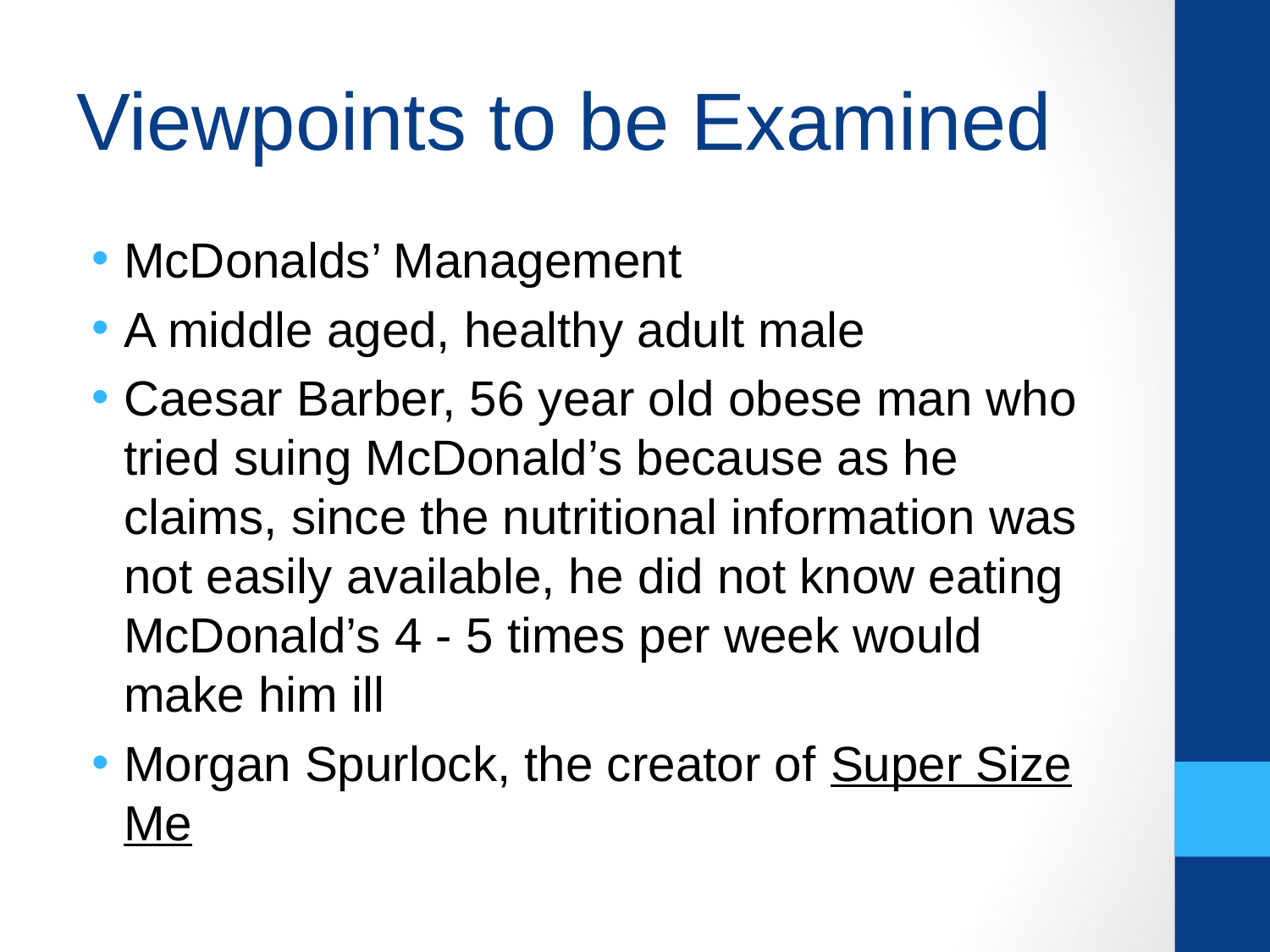

# Viewpoints to be Examined
McDonalds’ Management
A middle aged, healthy adult male
Caesar Barber, 56 year old obese man who tried suing McDonald’s because as he claims, since the nutritional information was not easily available, he did not know eating McDonald’s 4 - 5 times per week would make him ill
Morgan Spurlock, the creator of Super Size Me